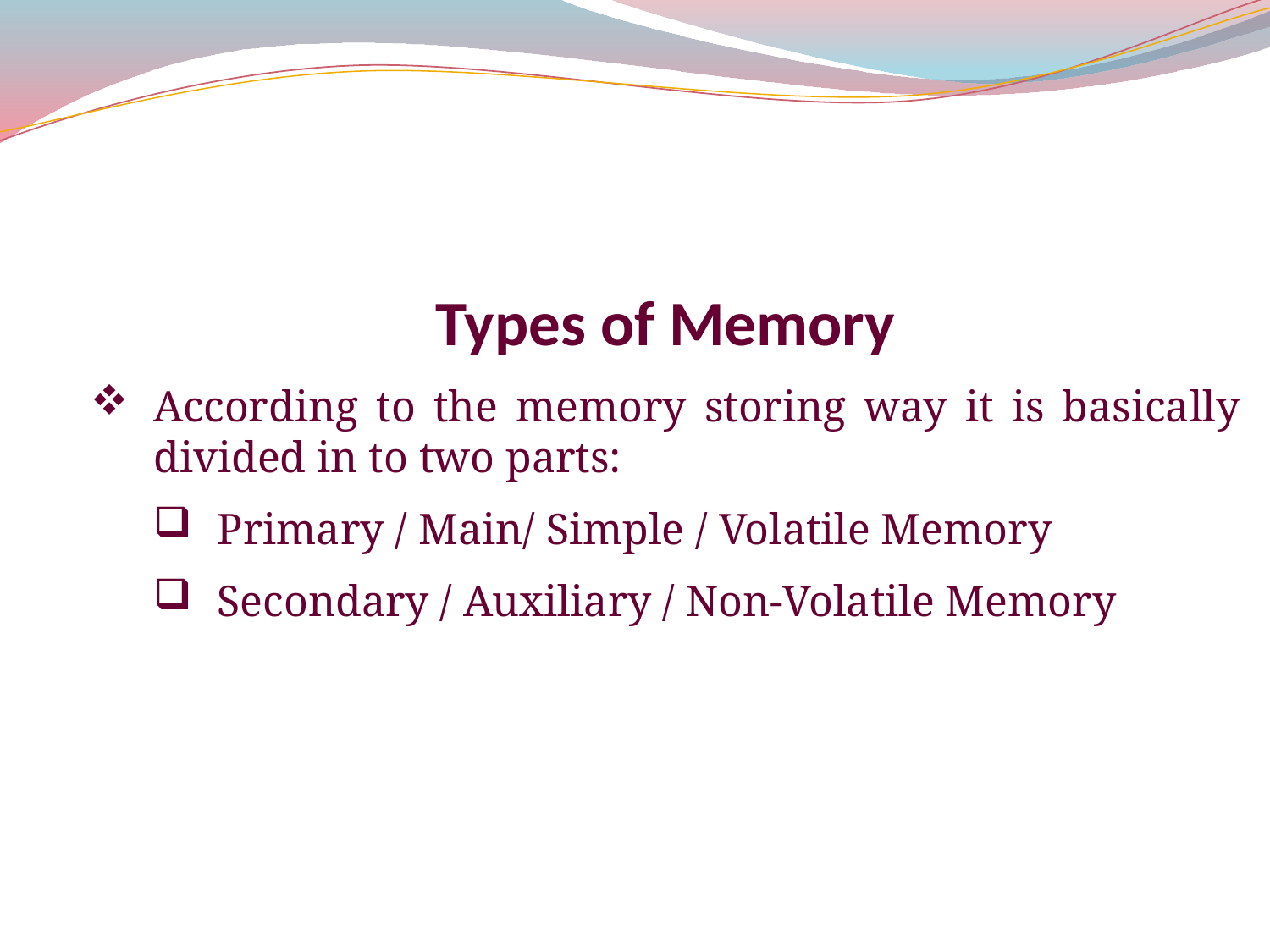

Types of Memory
According to the memory storing way it is basically divided in to two parts:
Primary / Main/ Simple / Volatile Memory
Secondary / Auxiliary / Non-Volatile Memory